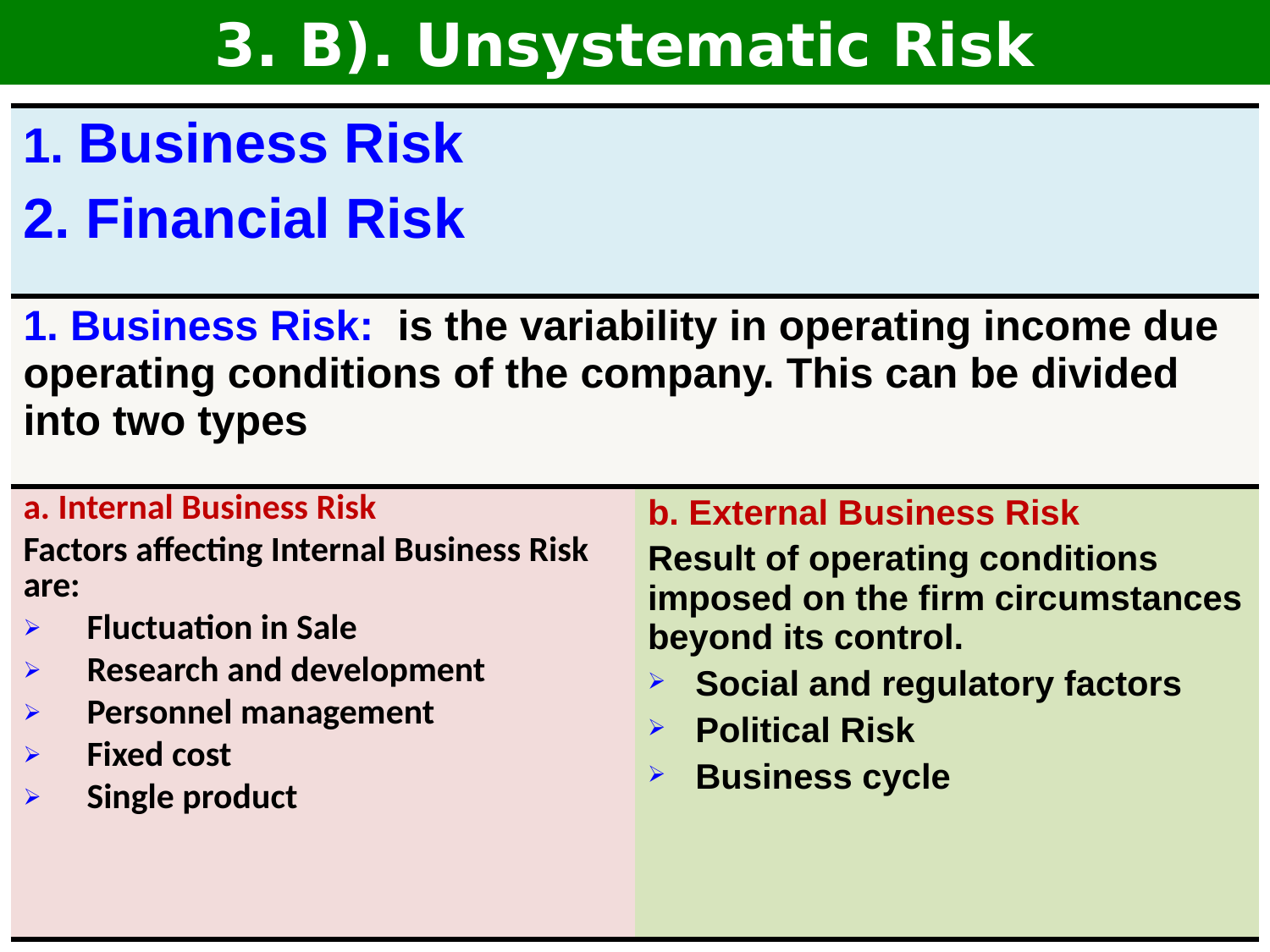

# 3. B). Unsystematic Risk
| 1. Business Risk 2. Financial Risk |  |
| --- | --- |
| 1. Business Risk: is the variability in operating income due operating conditions of the company. This can be divided into two types |  |
| a. Internal Business Risk Factors affecting Internal Business Risk are: Fluctuation in Sale Research and development Personnel management Fixed cost Single product | b. External Business Risk Result of operating conditions imposed on the firm circumstances beyond its control. Social and regulatory factors Political Risk Business cycle |
12 - 10